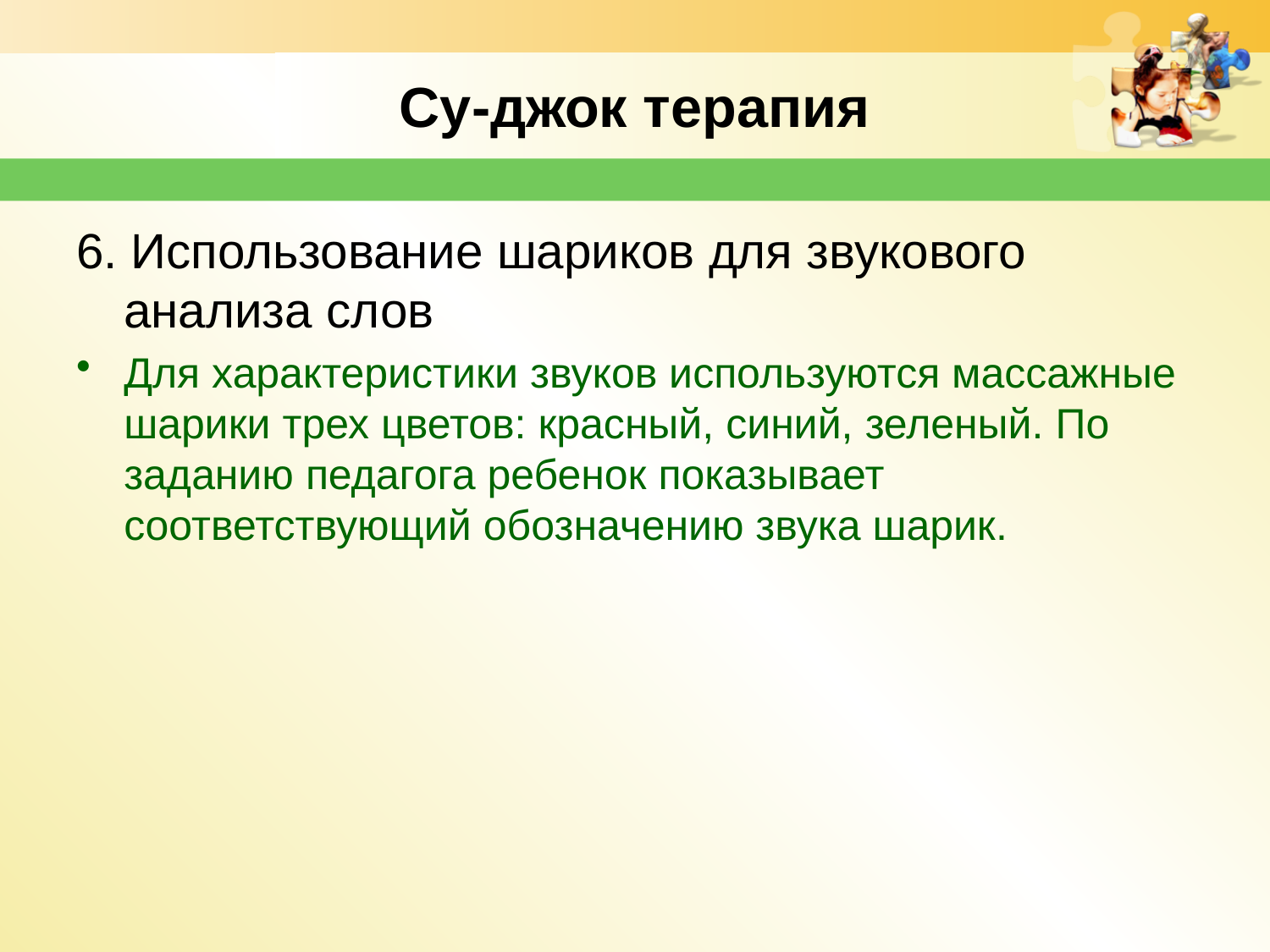

Су-джок терапия
6. Использование шариков для звукового анализа слов
Для характеристики звуков используются массажные шарики трех цветов: красный, синий, зеленый. По заданию педагога ребенок показывает соответствующий обозначению звука шарик.